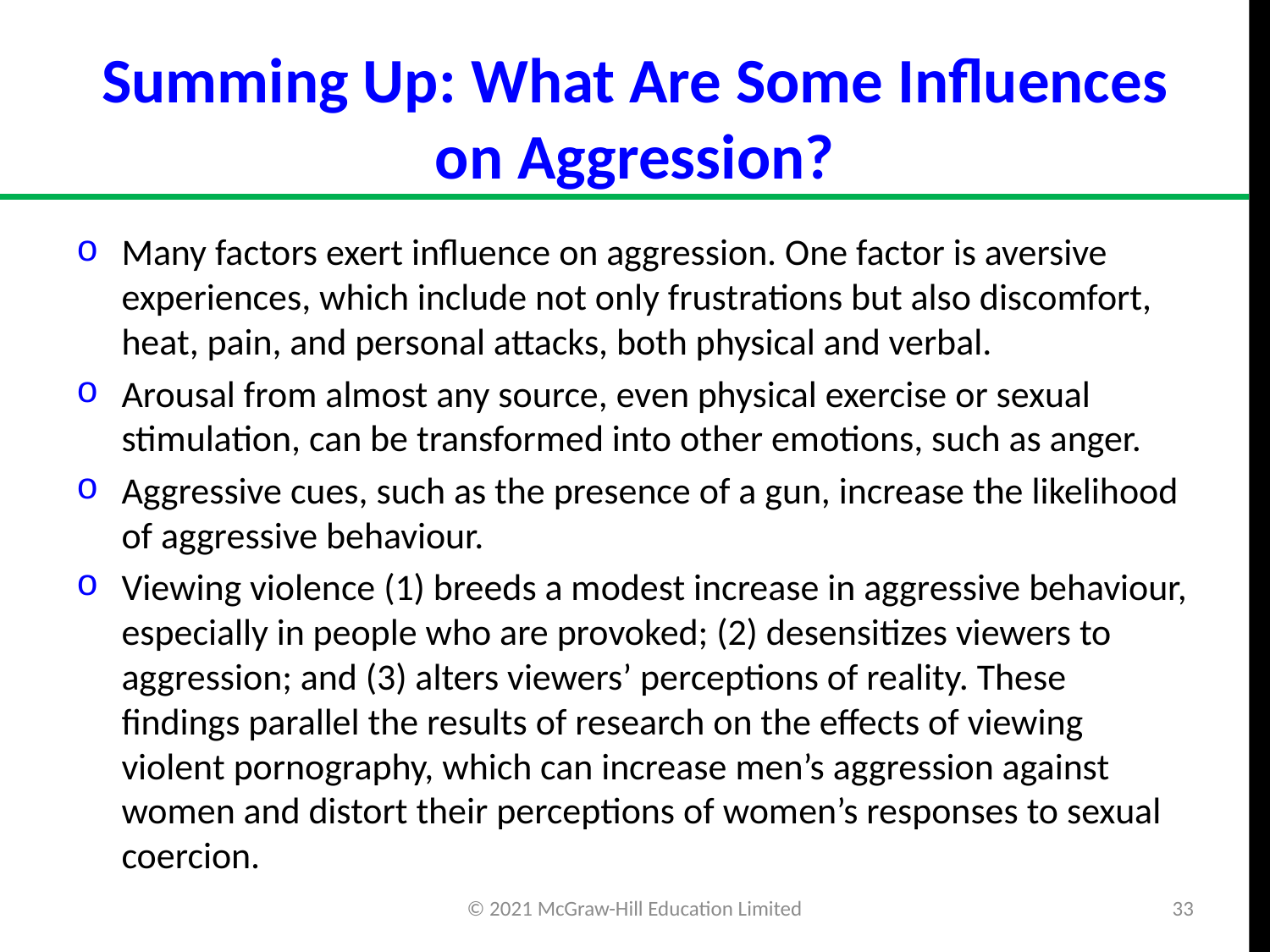

# Summing Up: What Are Some Influences on Aggression?
Many factors exert influence on aggression. One factor is aversive experiences, which include not only frustrations but also discomfort, heat, pain, and personal attacks, both physical and verbal.
Arousal from almost any source, even physical exercise or sexual stimulation, can be transformed into other emotions, such as anger.
Aggressive cues, such as the presence of a gun, increase the likelihood of aggressive behaviour.
Viewing violence (1) breeds a modest increase in aggressive behaviour, especially in people who are provoked; (2) desensitizes viewers to aggression; and (3) alters viewers’ perceptions of reality. These findings parallel the results of research on the effects of viewing violent pornography, which can increase men’s aggression against women and distort their perceptions of women’s responses to sexual coercion.
© 2021 McGraw-Hill Education Limited
33